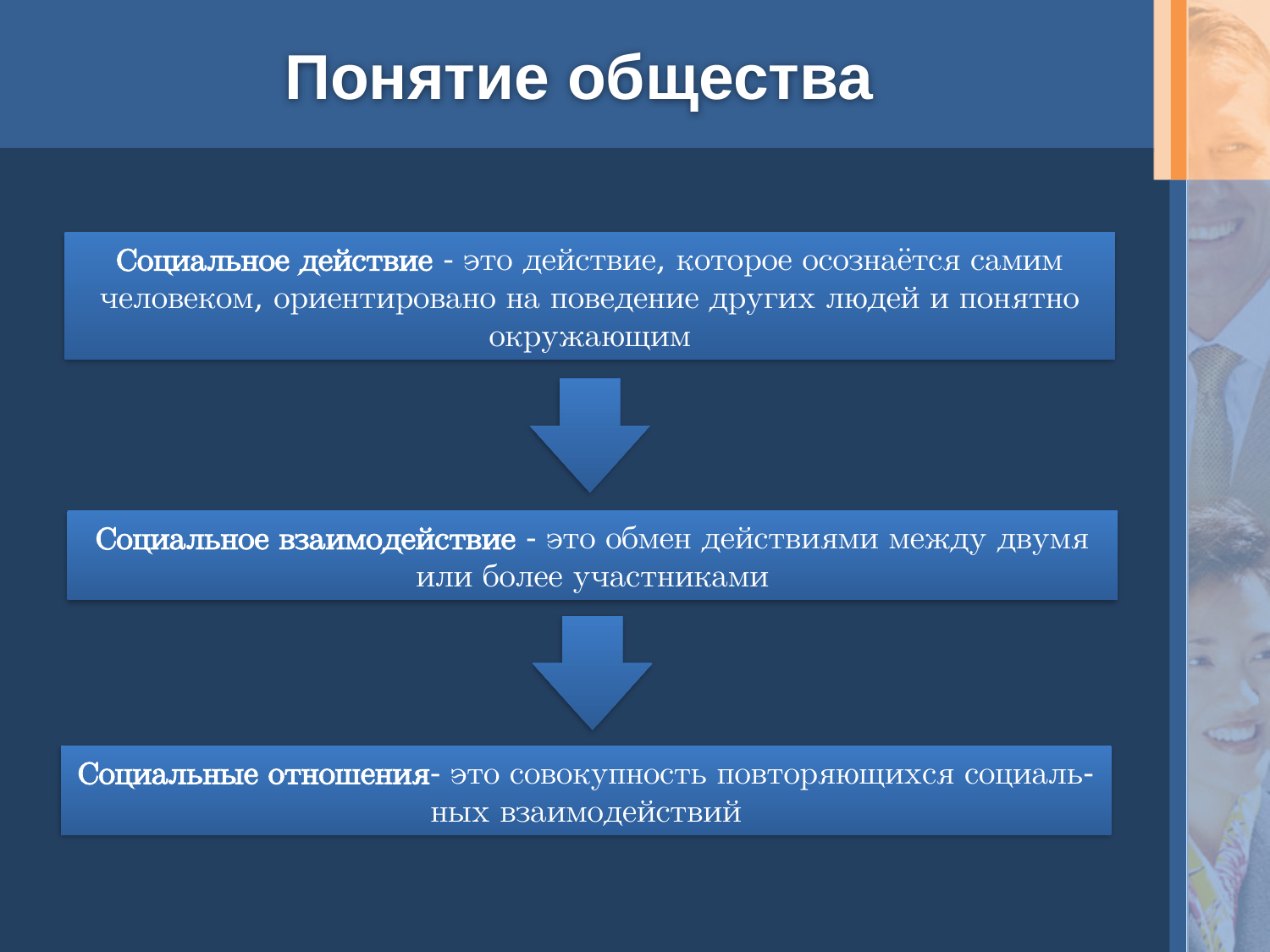

# Понятие общества
Социальное действие - это действие, которое осознаётся самим человеком, ориентировано на поведение других людей и понятно окружающим

Социальное взаимодействие - это обмен действиями между двумя или более участниками

Социальные отношения- это совокупность повторяющихся социаль- ных взаимодействий